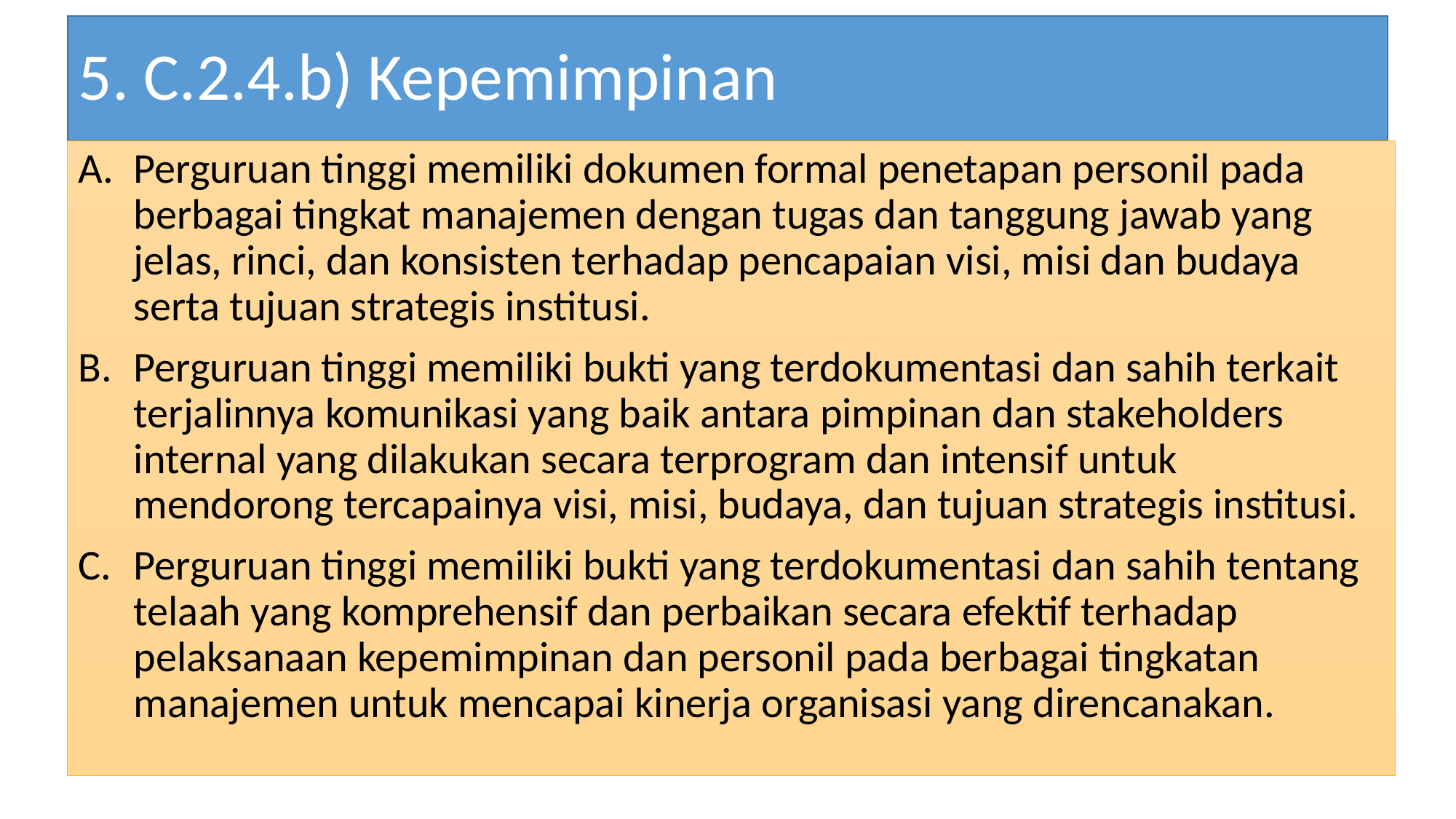

# 5. C.2.4.b) Kepemimpinan
A. 	Perguruan tinggi memiliki dokumen formal penetapan personil pada berbagai tingkat manajemen dengan tugas dan tanggung jawab yang jelas, rinci, dan konsisten terhadap pencapaian visi, misi dan budaya serta tujuan strategis institusi.
B. 	Perguruan tinggi memiliki bukti yang terdokumentasi dan sahih terkait terjalinnya komunikasi yang baik antara pimpinan dan stakeholders internal yang dilakukan secara terprogram dan intensif untuk mendorong tercapainya visi, misi, budaya, dan tujuan strategis institusi.
C. 	Perguruan tinggi memiliki bukti yang terdokumentasi dan sahih tentang telaah yang komprehensif dan perbaikan secara efektif terhadap pelaksanaan kepemimpinan dan personil pada berbagai tingkatan manajemen untuk mencapai kinerja organisasi yang direncanakan.